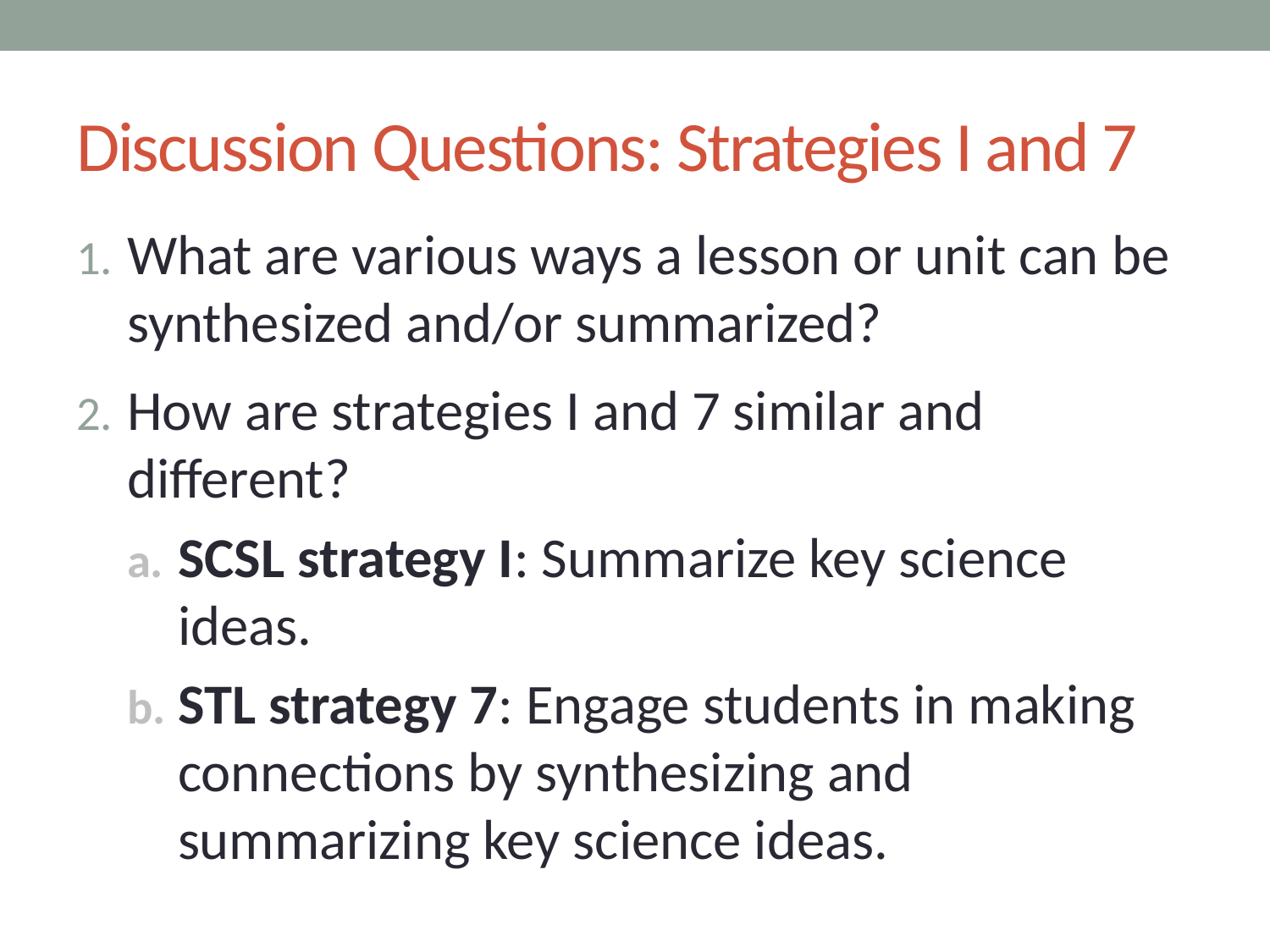

# Discussion Questions: Strategies I and 7
What are various ways a lesson or unit can be synthesized and/or summarized?
How are strategies I and 7 similar and different?
SCSL strategy I: Summarize key science ideas.
STL strategy 7: Engage students in making connections by synthesizing and summarizing key science ideas.